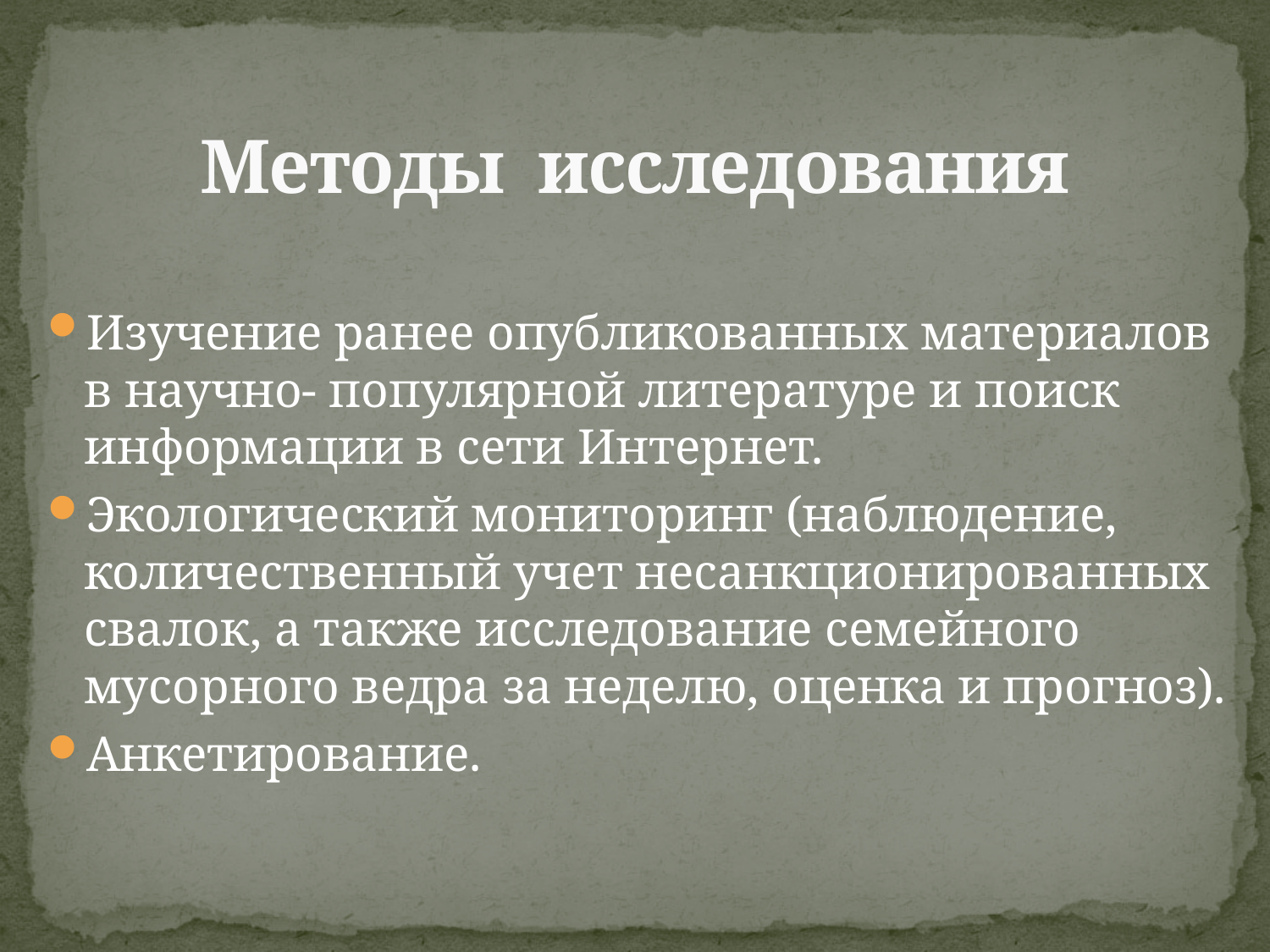

# Методы  исследования

Изучение ранее опубликованных материалов в научно- популярной литературе и поиск информации в сети Интернет.
Экологический мониторинг (наблюдение, количественный учет несанкционированных свалок, а также исследование семейного мусорного ведра за неделю, оценка и прогноз).
Анкетирование.